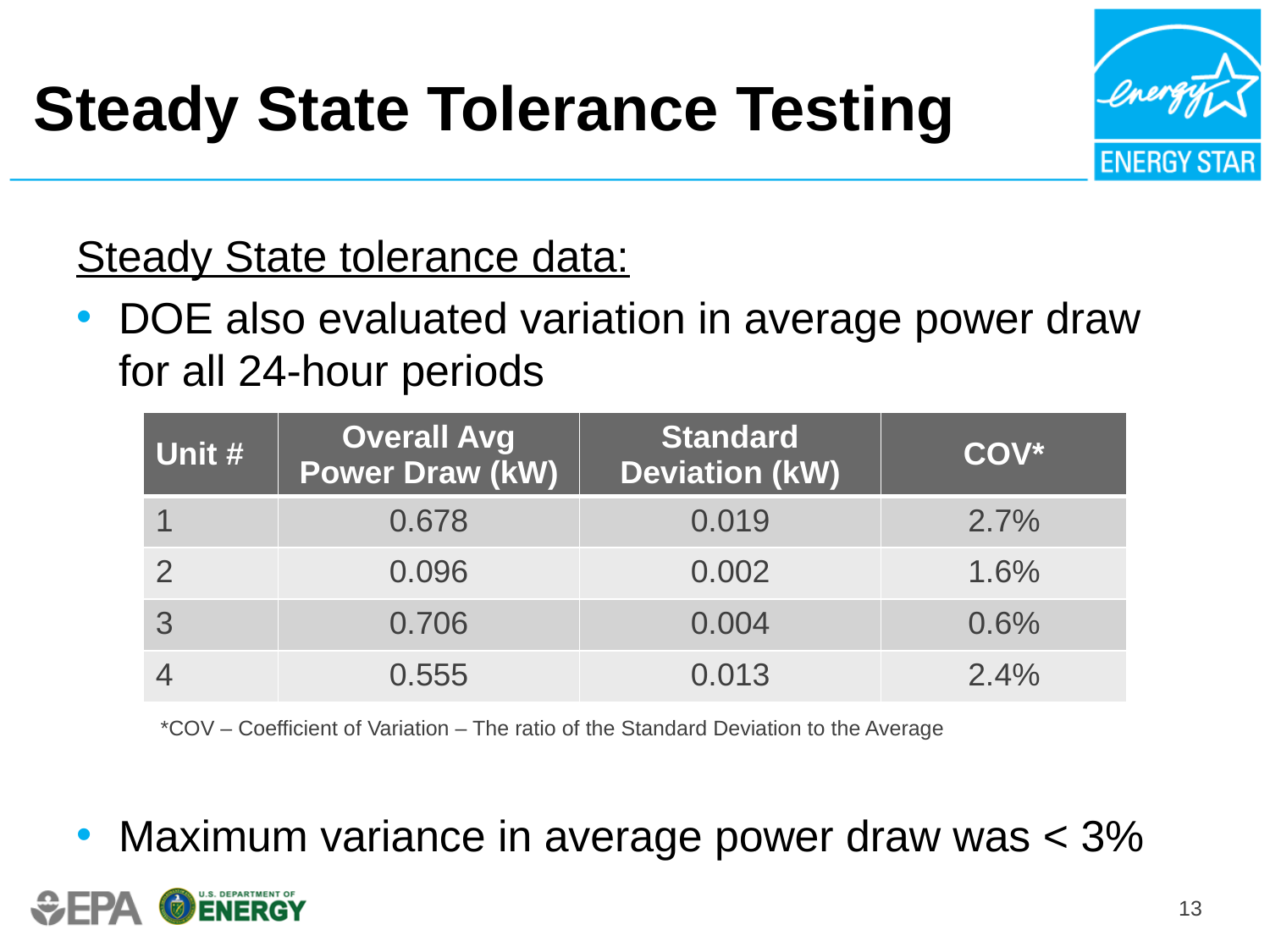

# Steady State Tolerance Testing
Steady State tolerance data:
DOE also evaluated variation in average power draw for all 24-hour periods

Maximum variance in average power draw was < 3%
| Unit # | Overall Avg Power Draw (kW) | Standard Deviation (kW) | COV\* |
| --- | --- | --- | --- |
| 1 | 0.678 | 0.019 | 2.7% |
| 2 | 0.096 | 0.002 | 1.6% |
| 3 | 0.706 | 0.004 | 0.6% |
| 4 | 0.555 | 0.013 | 2.4% |
*COV – Coefficient of Variation – The ratio of the Standard Deviation to the Average